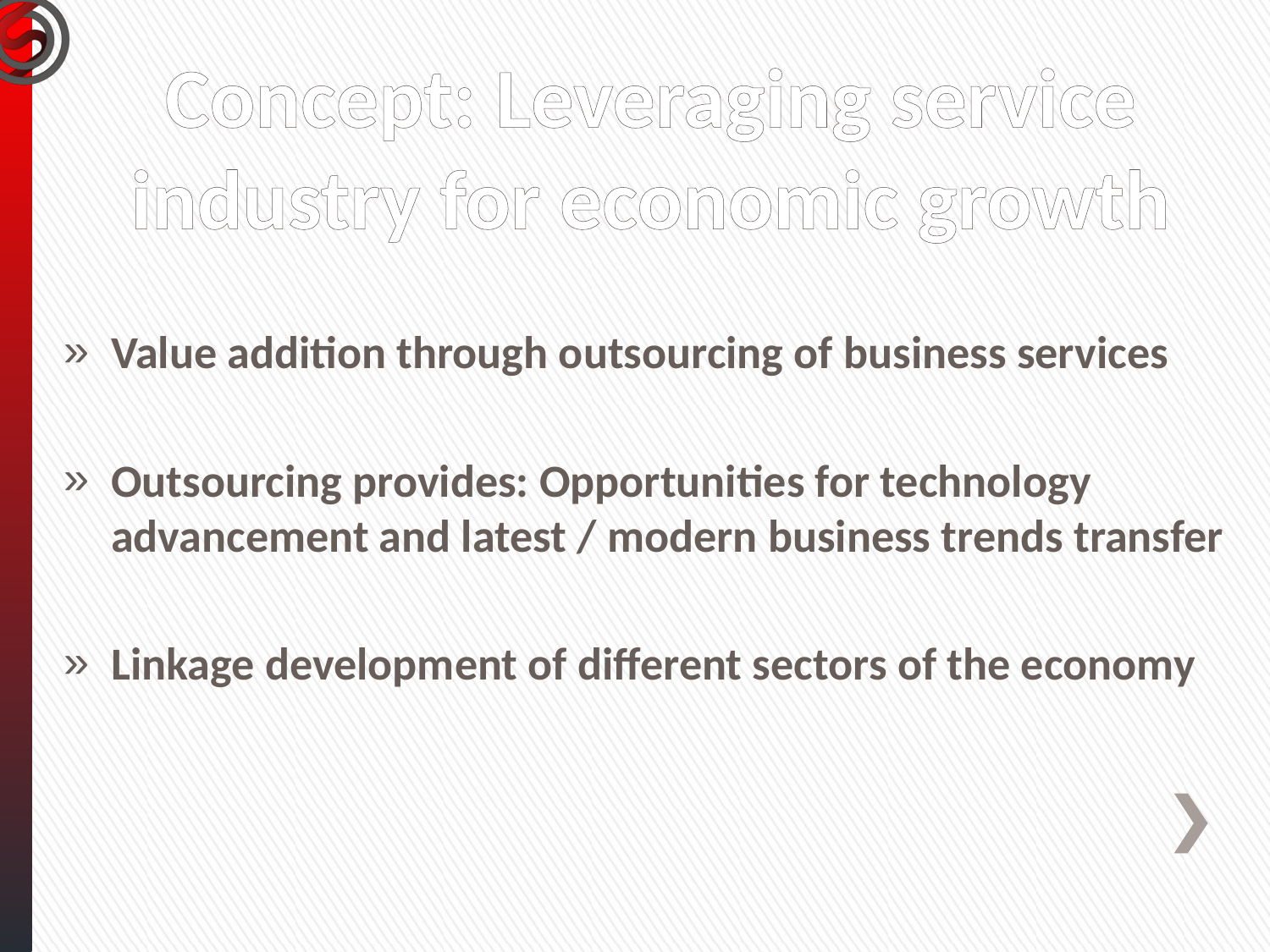

# Concept: Leveraging service industry for economic growth
Value addition through outsourcing of business services

Outsourcing provides: Opportunities for technology advancement and latest / modern business trends transfer

Linkage development of different sectors of the economy